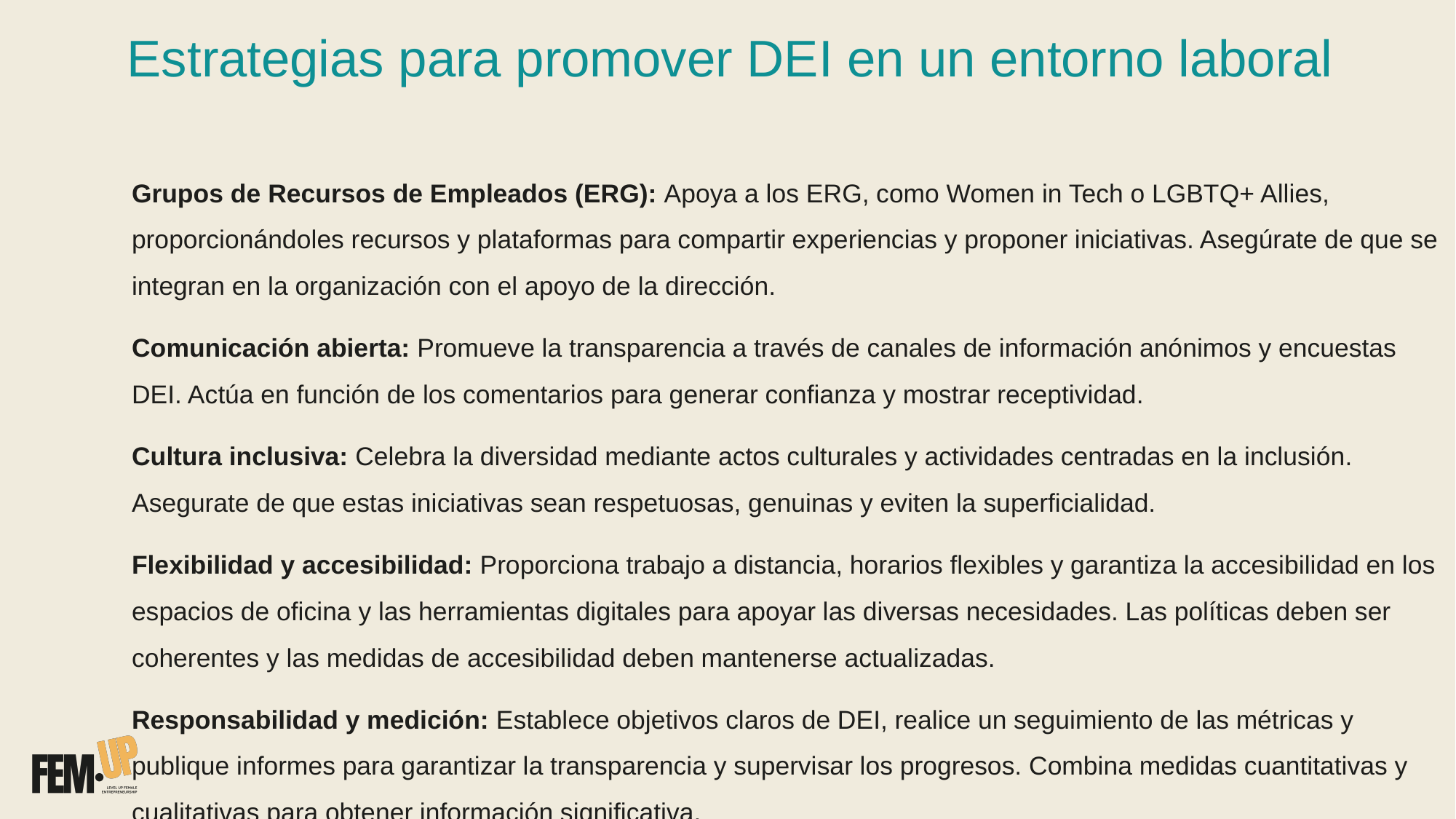

Estrategias para promover DEI en un entorno laboral
Grupos de Recursos de Empleados (ERG): Apoya a los ERG, como Women in Tech o LGBTQ+ Allies, proporcionándoles recursos y plataformas para compartir experiencias y proponer iniciativas. Asegúrate de que se integran en la organización con el apoyo de la dirección.
Comunicación abierta: Promueve la transparencia a través de canales de información anónimos y encuestas DEI. Actúa en función de los comentarios para generar confianza y mostrar receptividad.
Cultura inclusiva: Celebra la diversidad mediante actos culturales y actividades centradas en la inclusión. Asegurate de que estas iniciativas sean respetuosas, genuinas y eviten la superficialidad.
Flexibilidad y accesibilidad: Proporciona trabajo a distancia, horarios flexibles y garantiza la accesibilidad en los espacios de oficina y las herramientas digitales para apoyar las diversas necesidades. Las políticas deben ser coherentes y las medidas de accesibilidad deben mantenerse actualizadas.
Responsabilidad y medición: Establece objetivos claros de DEI, realice un seguimiento de las métricas y publique informes para garantizar la transparencia y supervisar los progresos. Combina medidas cuantitativas y cualitativas para obtener información significativa.